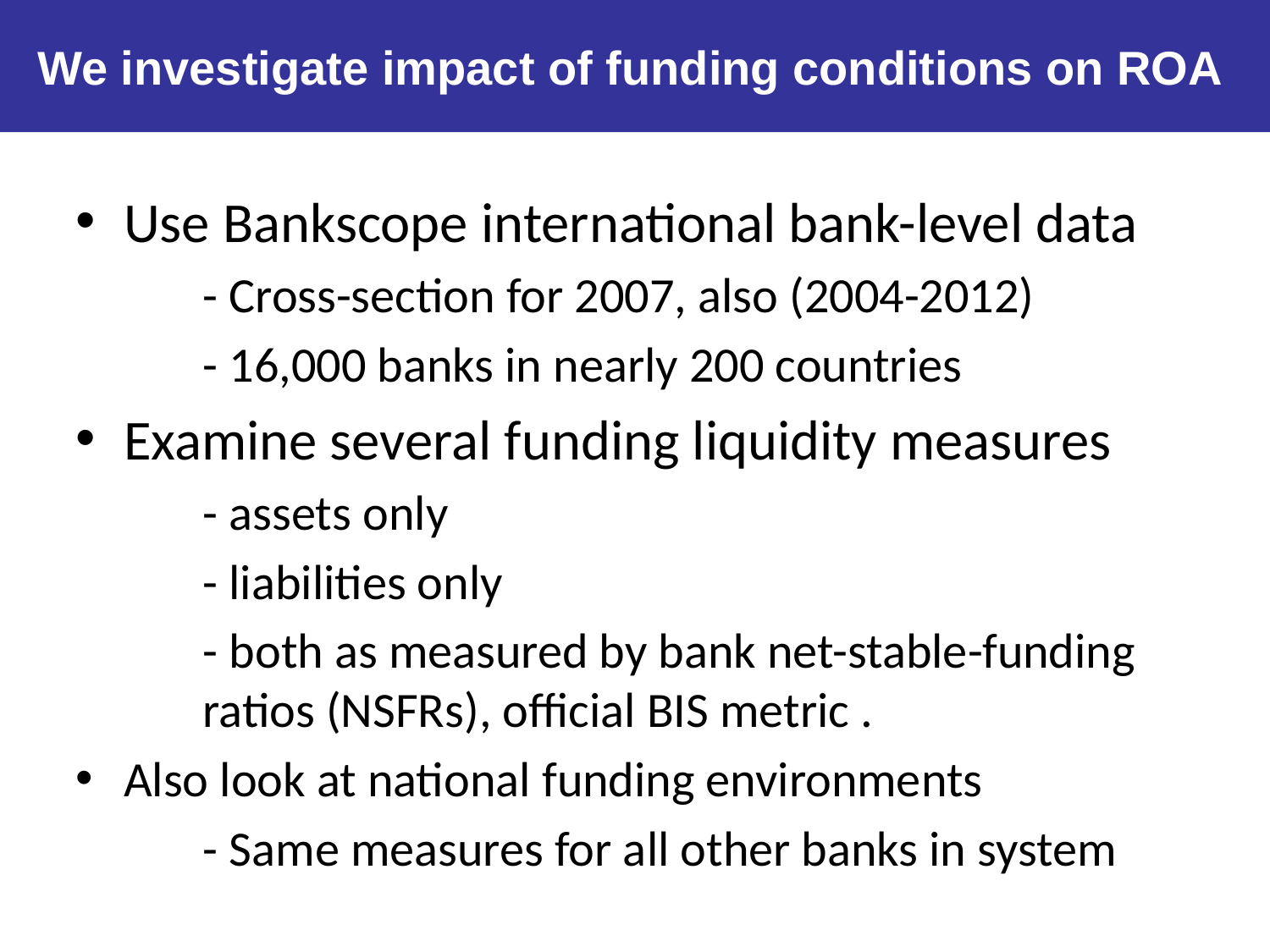

We investigate impact of funding conditions on ROA
Use Bankscope international bank-level data
	- Cross-section for 2007, also (2004-2012)
	- 16,000 banks in nearly 200 countries
Examine several funding liquidity measures
	- assets only
	- liabilities only
	- both as measured by bank net-stable-funding 	ratios (NSFRs), official BIS metric .
Also look at national funding environments
	- Same measures for all other banks in system